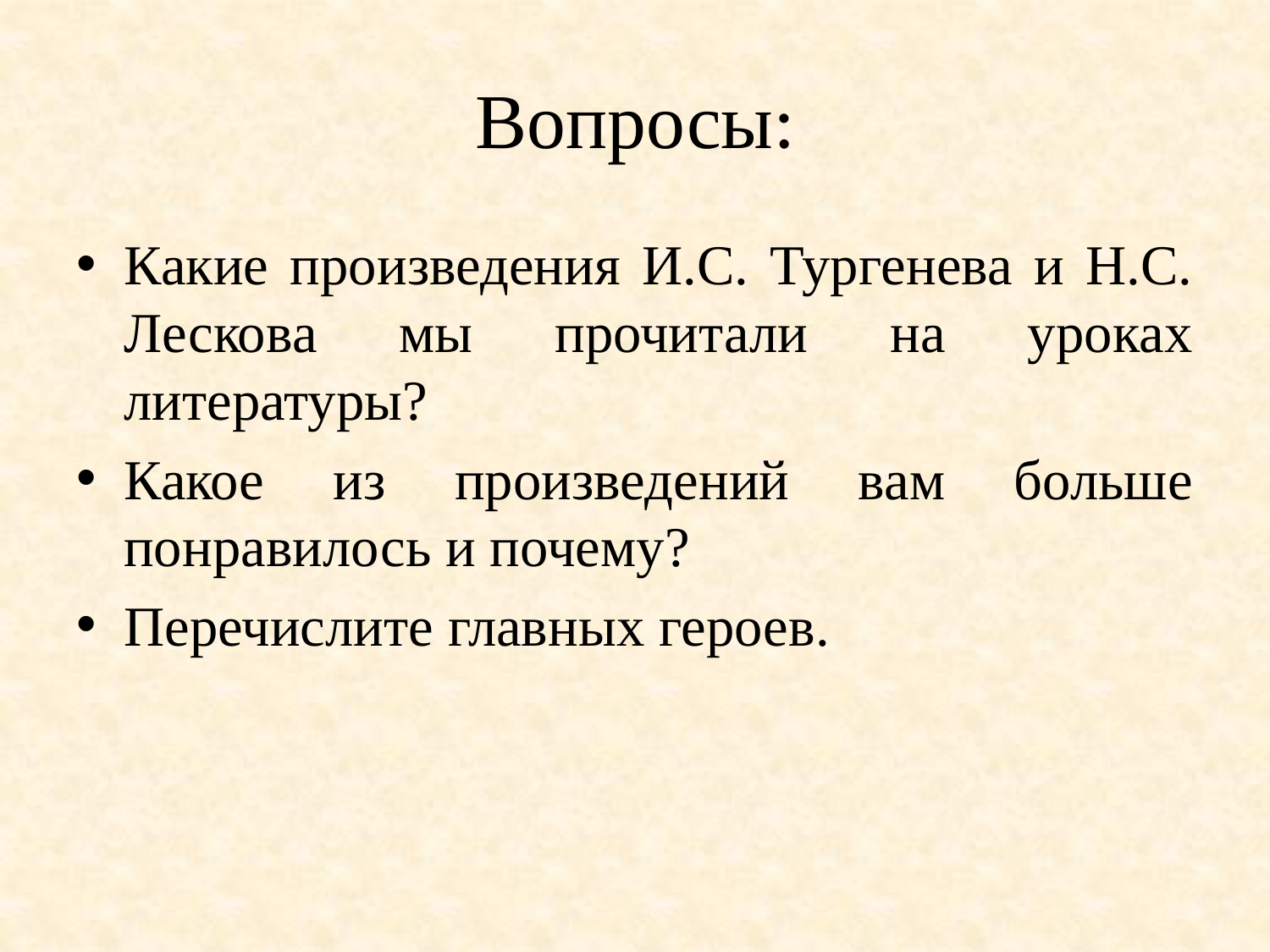

# Вопросы:
Какие произведения И.С. Тургенева и Н.С. Лескова мы прочитали на уроках литературы?
Какое из произведений вам больше понравилось и почему?
Перечислите главных героев.